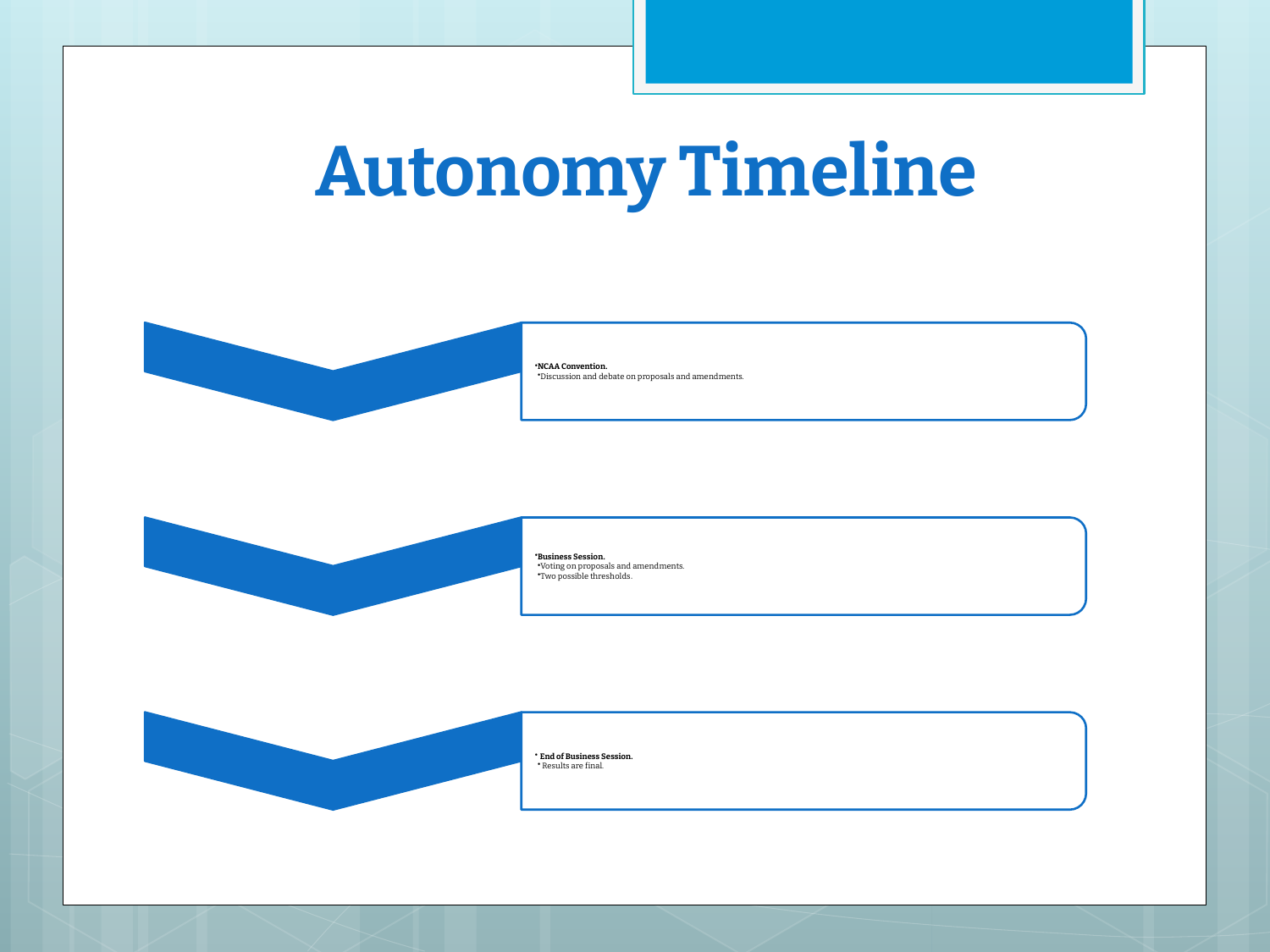

# Autonomy Timeline
NCAA Convention.
Discussion and debate on proposals and amendments.
Business Session.
Voting on proposals and amendments.
 End of Business Session.
 Results are final.
Two possible thresholds.